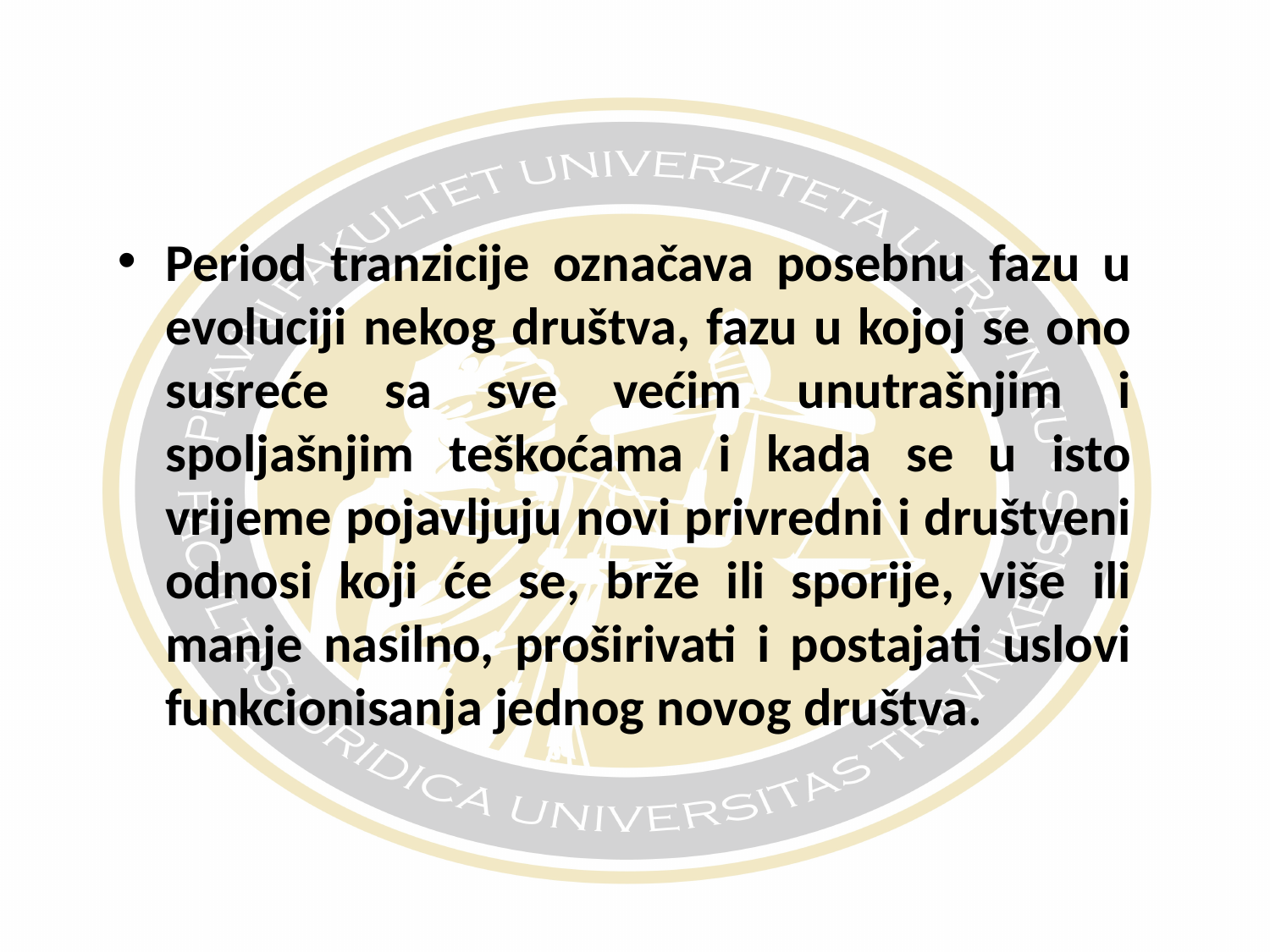

#
Period tranzicije označava posebnu fazu u evoluciji nekog društva, fazu u kojoj se ono susreće sa sve većim unutrašnjim i spoljašnjim teškoćama i kada se u isto vrijeme pojavljuju novi privredni i društveni odnosi koji će se, brže ili sporije, više ili manje nasilno, proširivati i postajati uslovi funkcionisanja jednog novog društva.